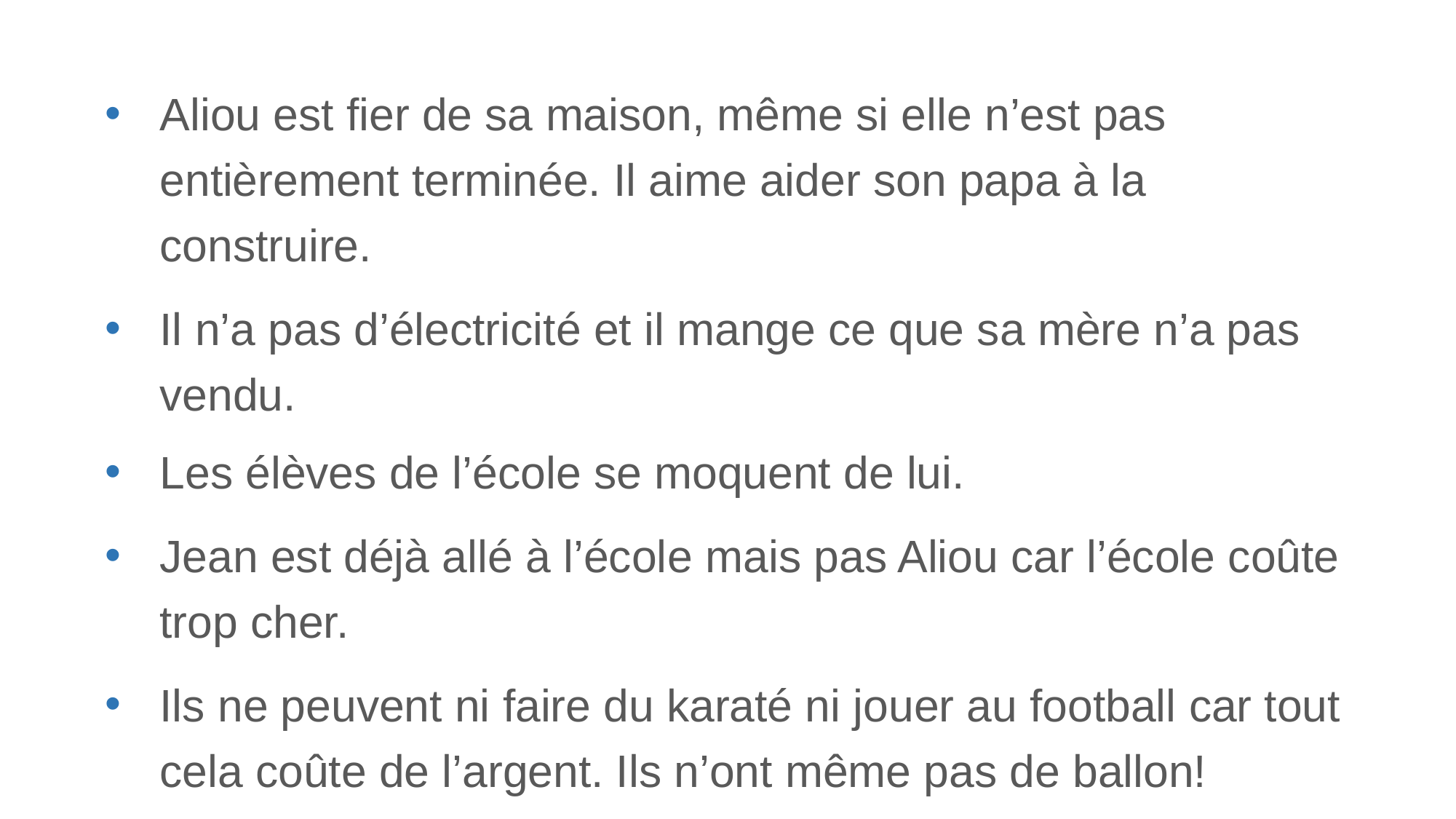

Aliou est fier de sa maison, même si elle n’est pas entièrement terminée. Il aime aider son papa à la construire.
Il n’a pas d’électricité et il mange ce que sa mère n’a pas vendu.
Les élèves de l’école se moquent de lui.
Jean est déjà allé à l’école mais pas Aliou car l’école coûte trop cher.
Ils ne peuvent ni faire du karaté ni jouer au football car tout cela coûte de l’argent. Ils n’ont même pas de ballon!